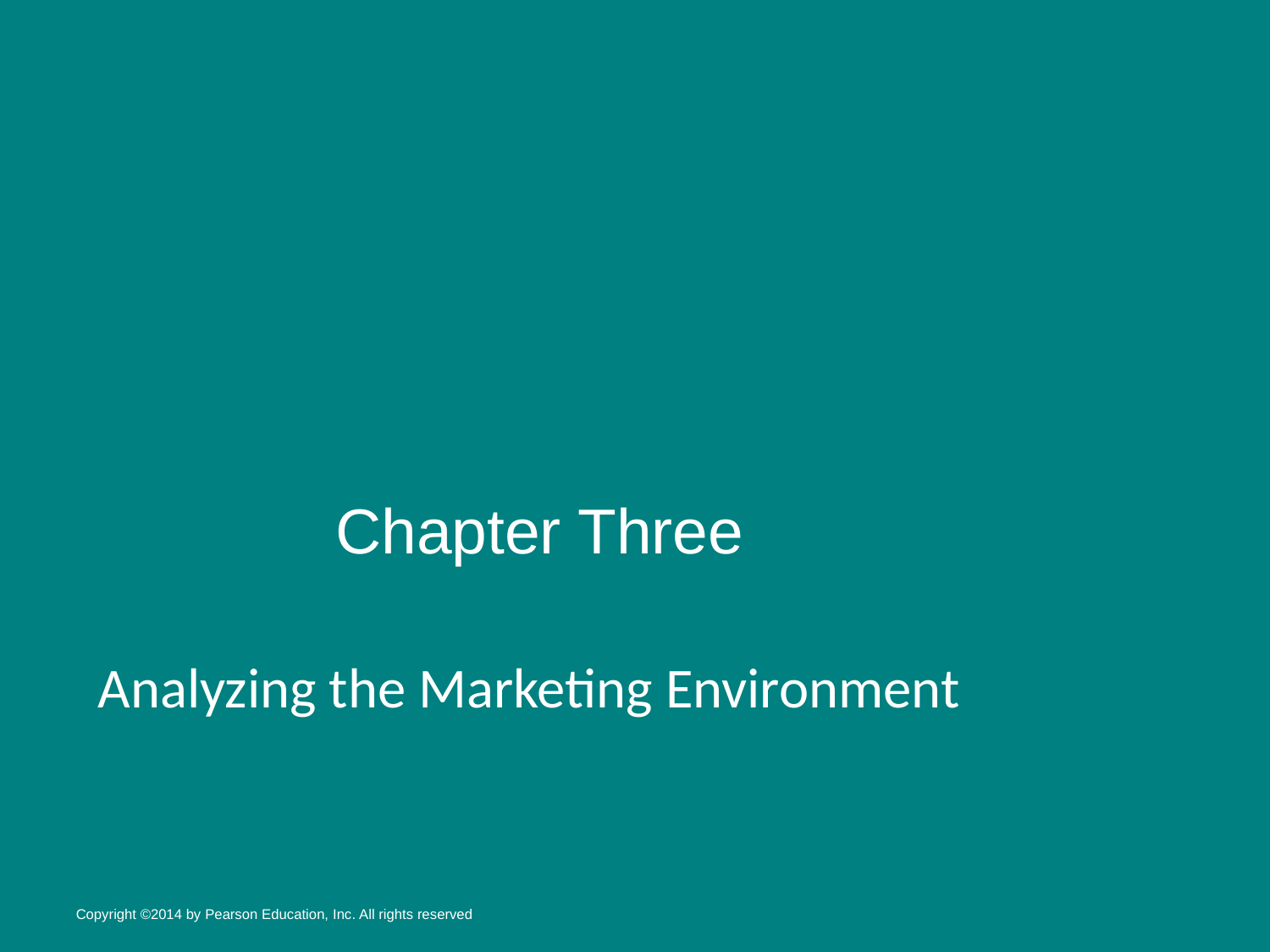

# Chapter Three
Analyzing the Marketing Environment
Copyright ©2014 by Pearson Education, Inc. All rights reserved